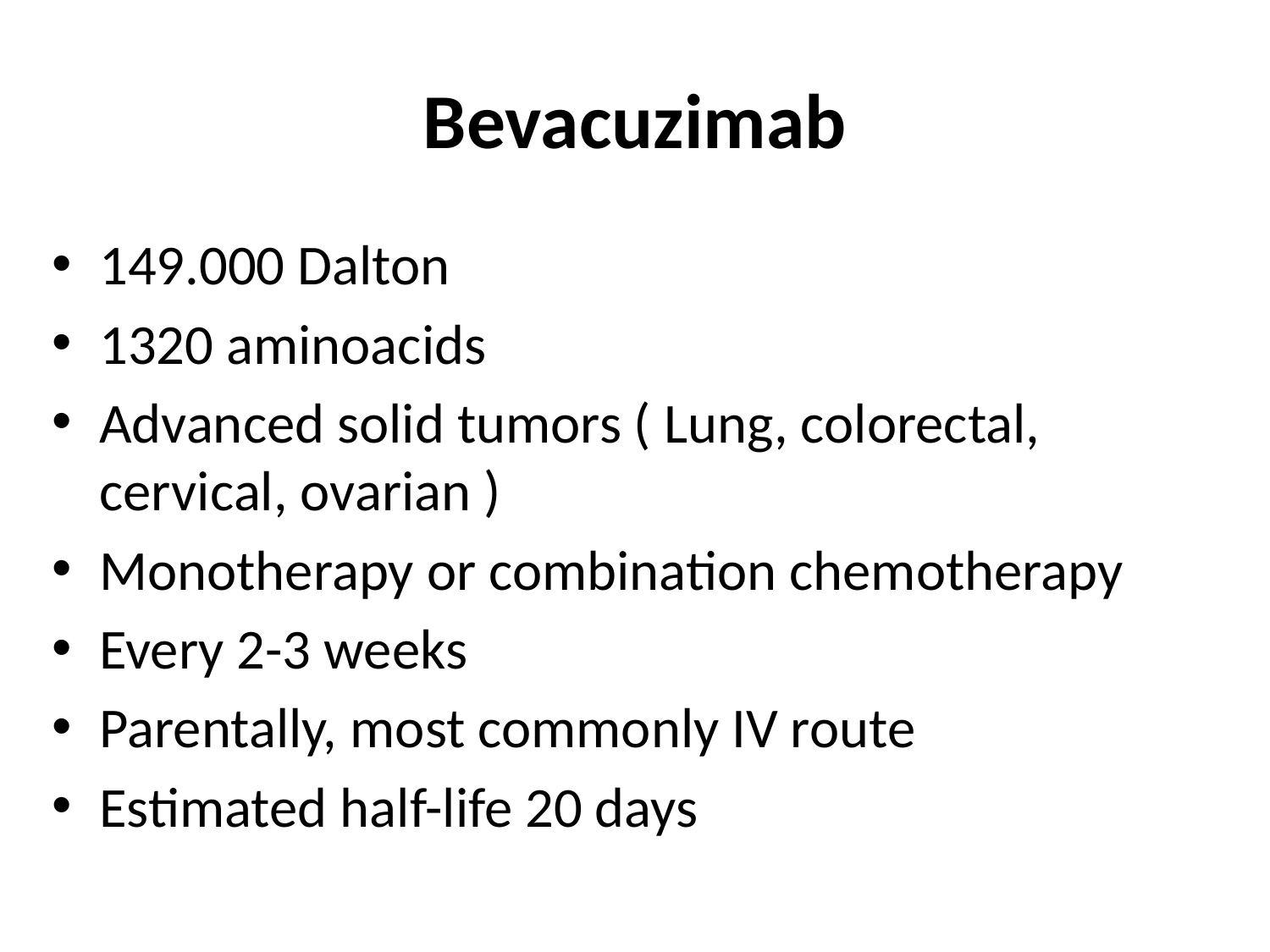

# Bevacuzimab
149.000 Dalton
1320 aminoacids
Advanced solid tumors ( Lung, colorectal, cervical, ovarian )
Monotherapy or combination chemotherapy
Every 2-3 weeks
Parentally, most commonly IV route
Estimated half-life 20 days